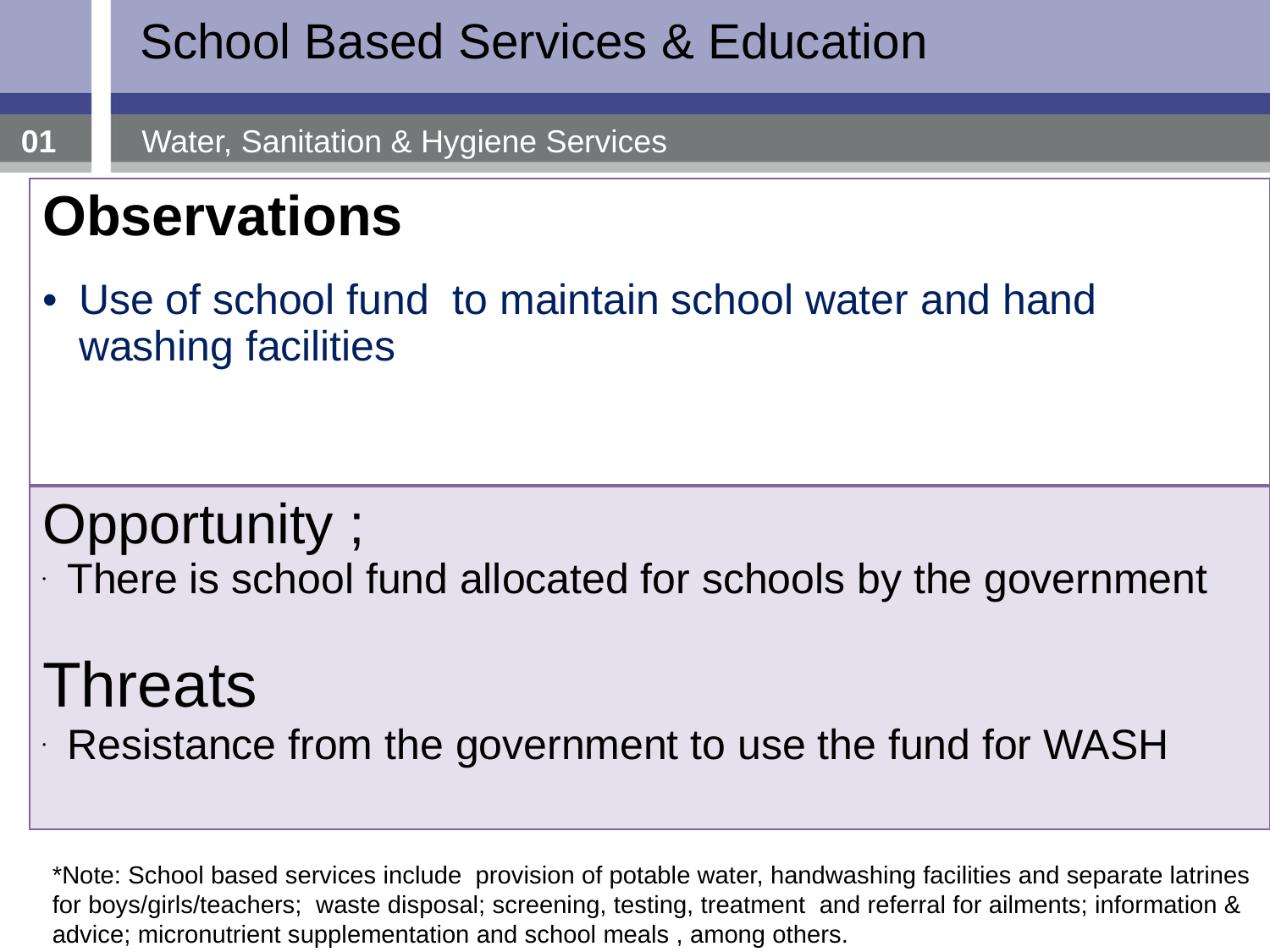

School Based Services & Education

01
Water, Sanitation & Hygiene Services
| Observations Use of school fund to maintain school water and hand washing facilities |
| --- |
| Opportunity ; There is school fund allocated for schools by the government Threats Resistance from the government to use the fund for WASH |
*Note: School based services include  provision of potable water, handwashing facilities and separate latrines for boys/girls/teachers;  waste disposal; screening, testing, treatment  and referral for ailments; information & advice; micronutrient supplementation and school meals , among others.